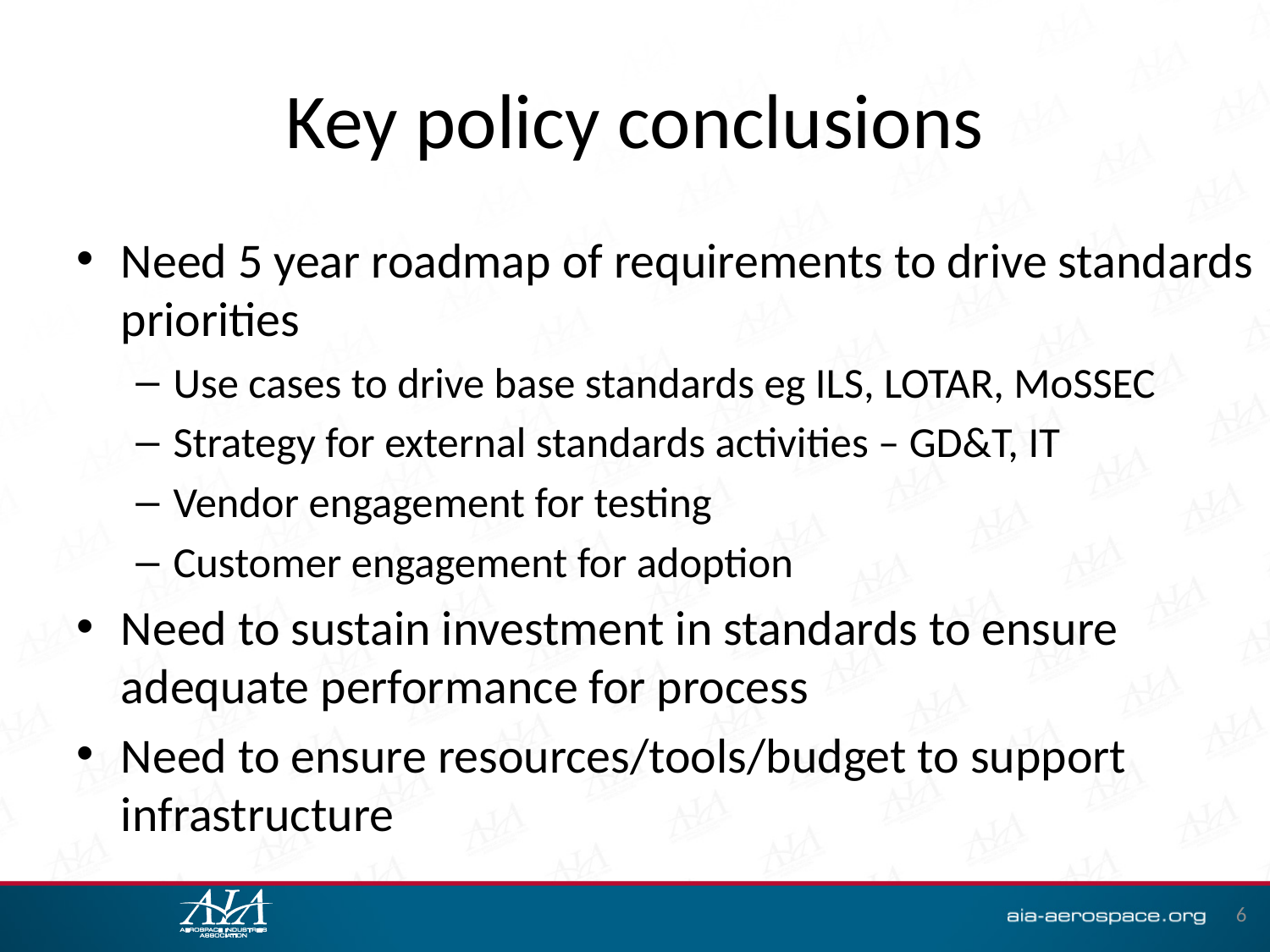

# Key policy conclusions
Need 5 year roadmap of requirements to drive standards priorities
Use cases to drive base standards eg ILS, LOTAR, MoSSEC
Strategy for external standards activities – GD&T, IT
Vendor engagement for testing
Customer engagement for adoption
Need to sustain investment in standards to ensure adequate performance for process
Need to ensure resources/tools/budget to support infrastructure
6